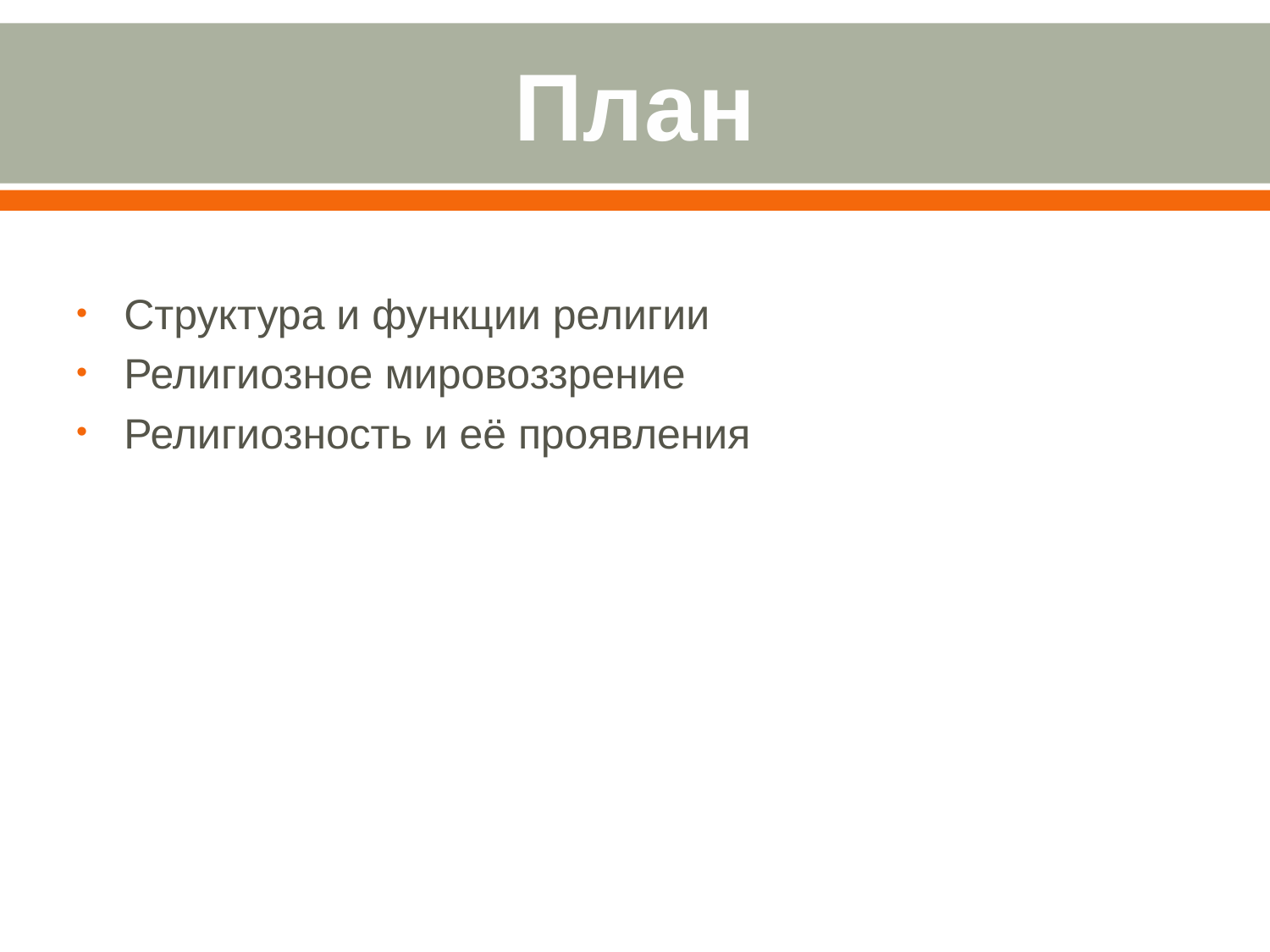

# План

Структура и функции религии
Религиозное мировоззрение
Религиозность и её проявления